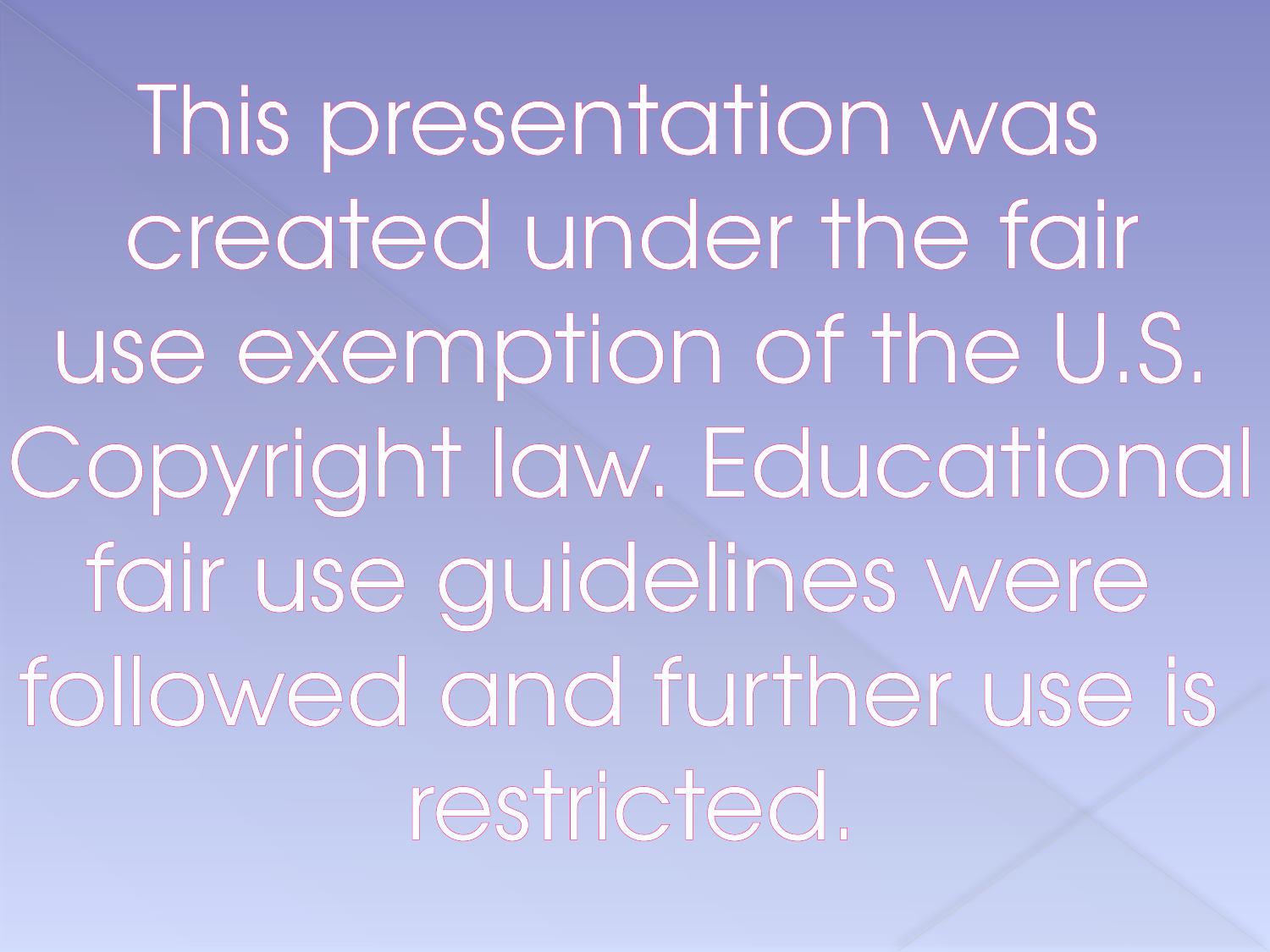

This presentation was
created under the fair
use exemption of the U.S.
Copyright law. Educational
fair use guidelines were
followed and further use is
restricted.